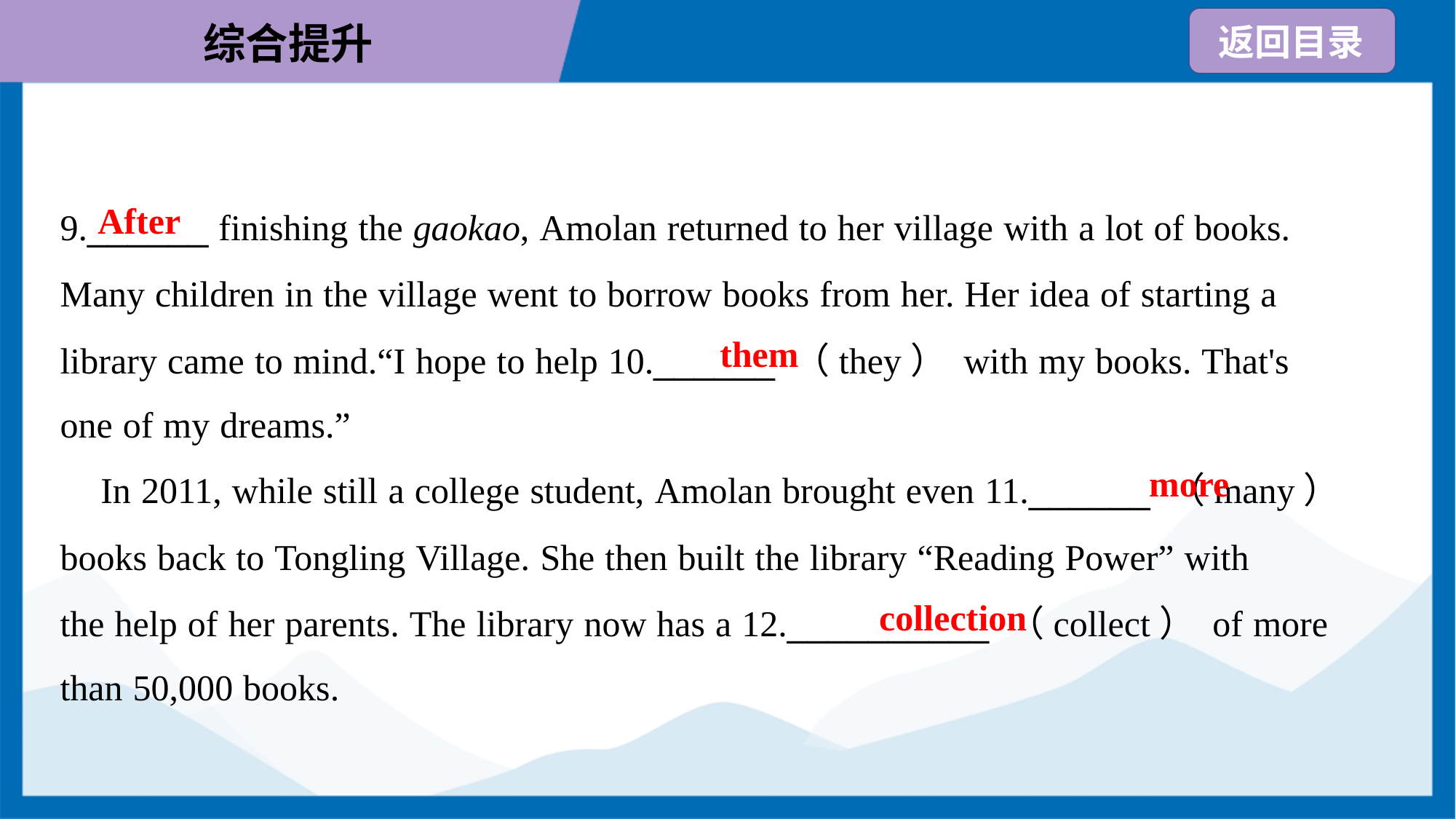

After
9.______ finishing the gaokao, Amolan returned to her village with a lot of books.
Many children in the village went to borrow books from her. Her idea of starting a
library came to mind.“I hope to help 10.______ （they） with my books. That's
one of my dreams.”
them
more
    In 2011, while still a college student, Amolan brought even 11.______ （many）
books back to Tongling Village. She then built the library “Reading Power” with
the help of her parents. The library now has a 12.__________ （collect） of more
than 50,000 books.
collection